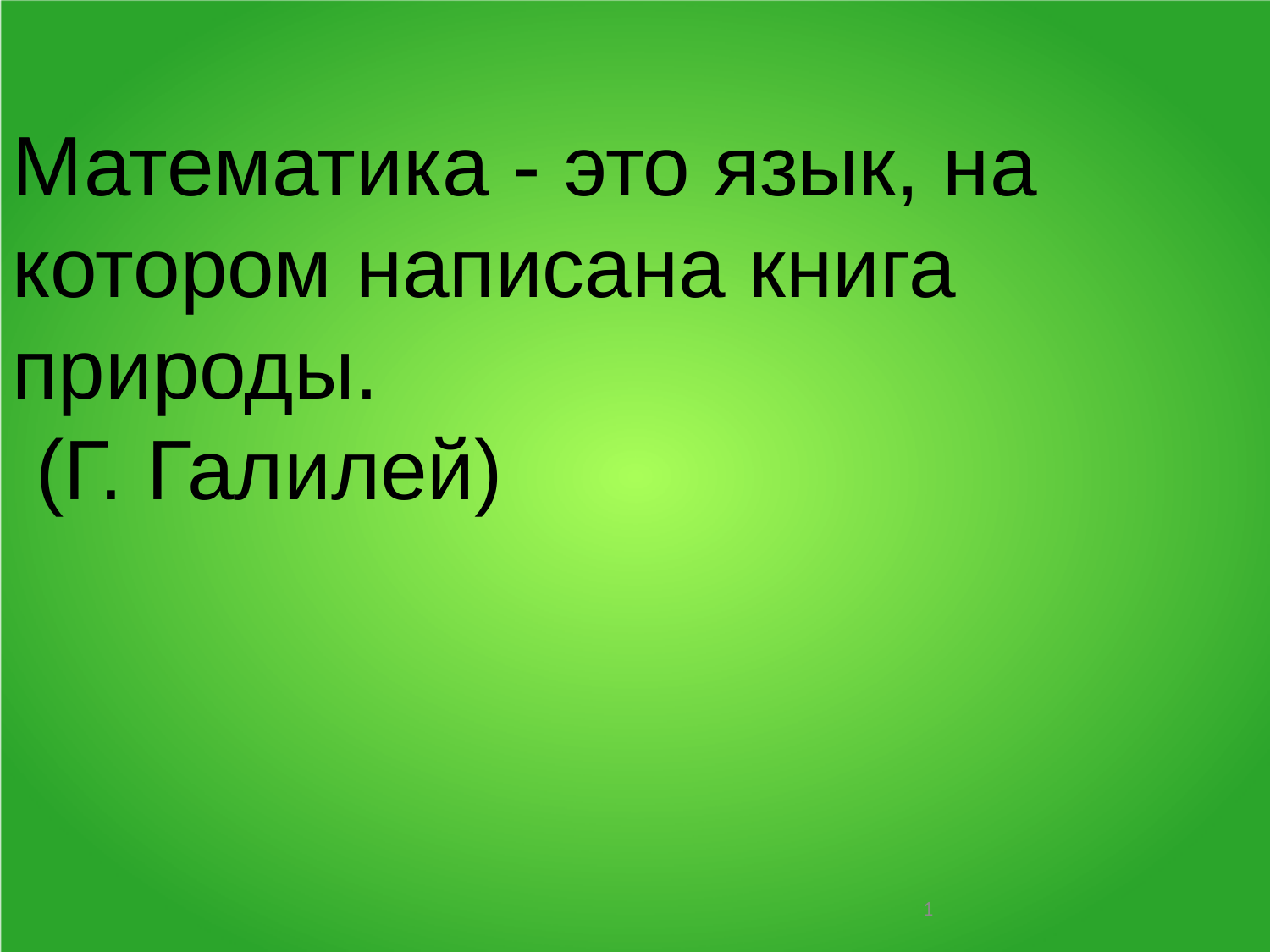

Математика - это язык, на котором написана книга природы.
 (Г. Галилей)

1